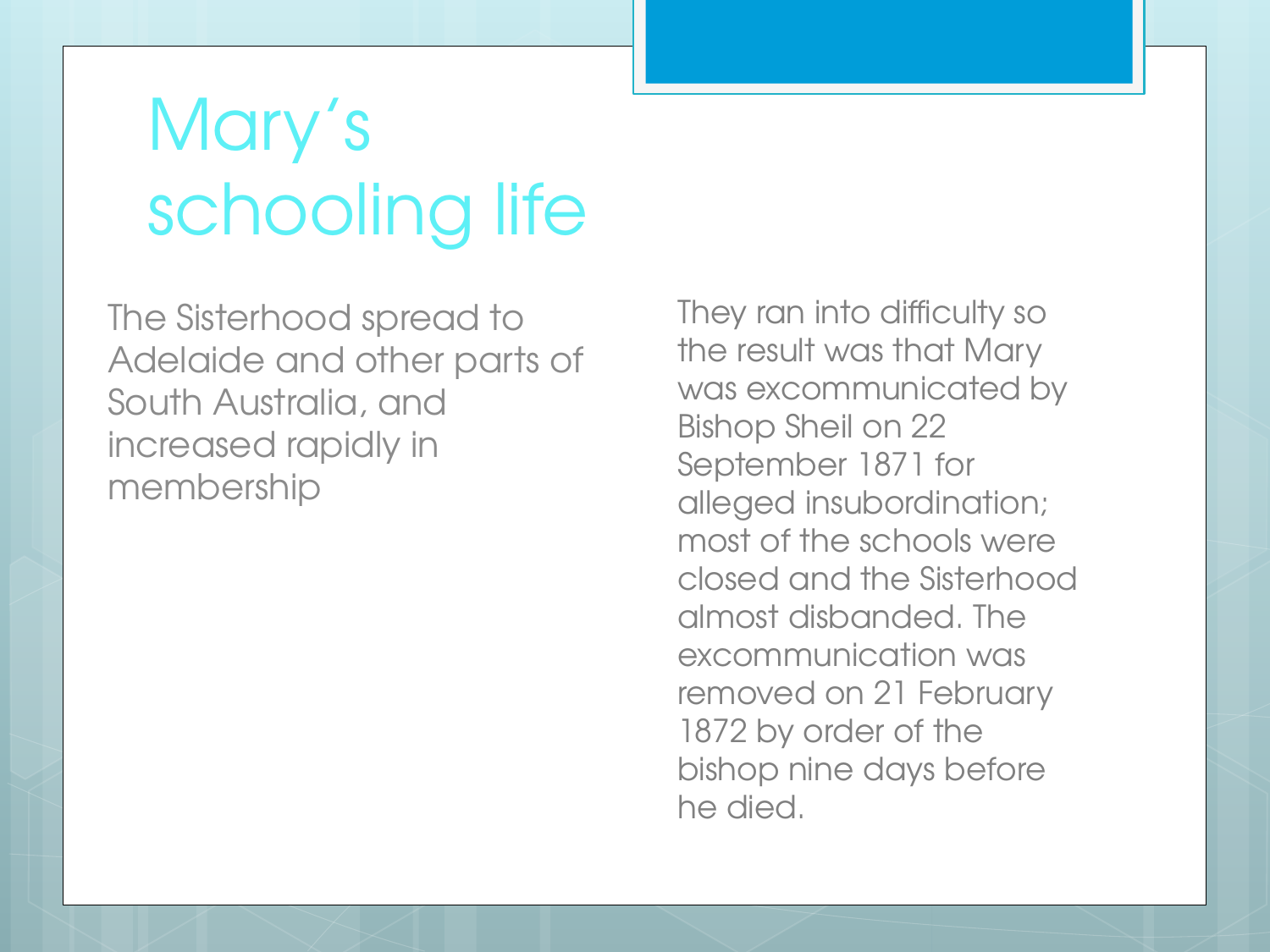

# Mary’s schooling life
They ran into difficulty so the result was that Mary was excommunicated by Bishop Sheil on 22 September 1871 for alleged insubordination; most of the schools were closed and the Sisterhood almost disbanded. The excommunication was removed on 21 February 1872 by order of the bishop nine days before he died.
The Sisterhood spread to Adelaide and other parts of South Australia, and increased rapidly in membership